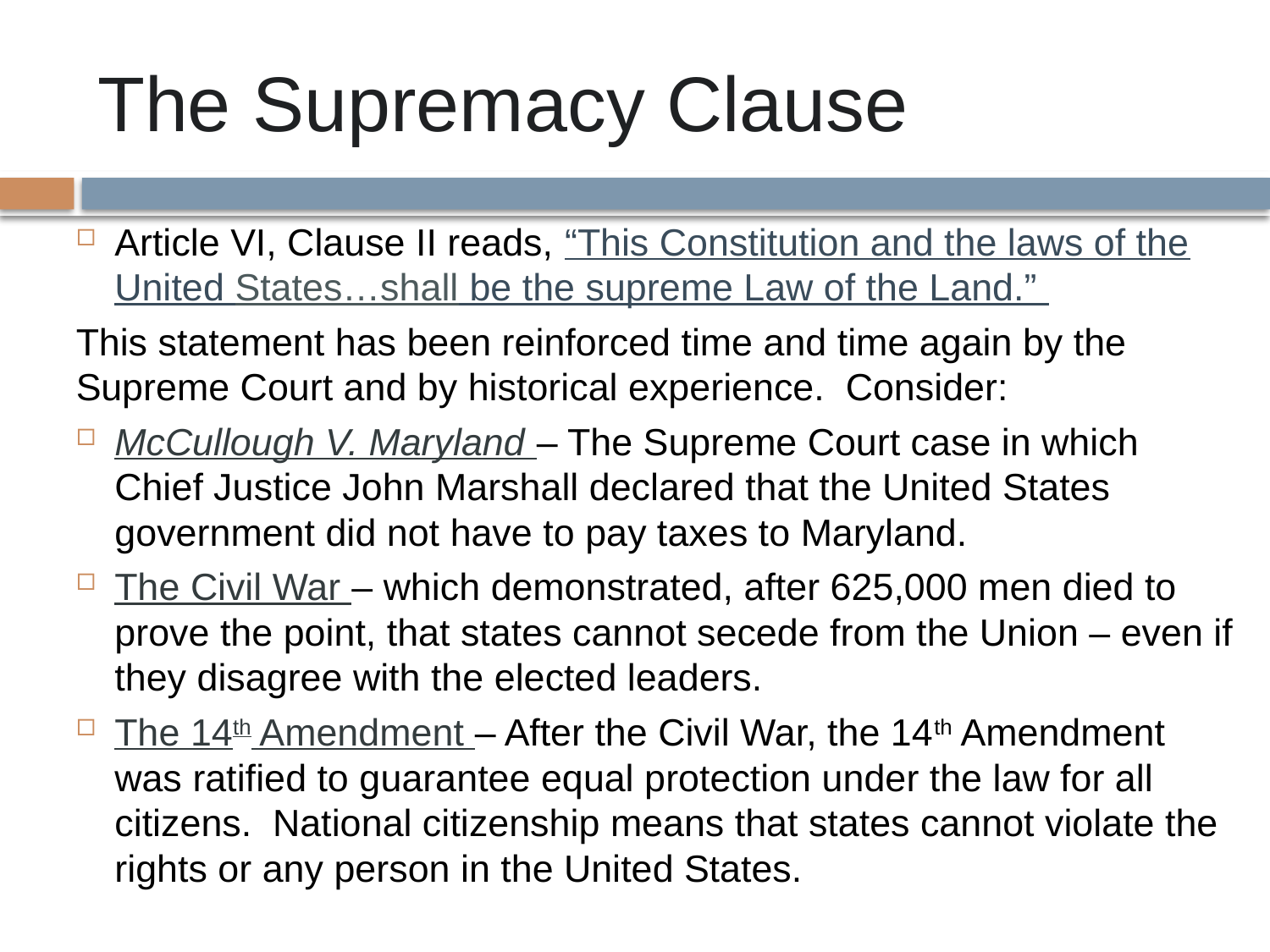

# The Supremacy Clause
Article VI, Clause II reads, “This Constitution and the laws of the United States…shall be the supreme Law of the Land.”
This statement has been reinforced time and time again by the Supreme Court and by historical experience.  Consider:
McCullough V. Maryland – The Supreme Court case in which Chief Justice John Marshall declared that the United States government did not have to pay taxes to Maryland.
The Civil War – which demonstrated, after 625,000 men died to prove the point, that states cannot secede from the Union – even if they disagree with the elected leaders.
The 14th Amendment – After the Civil War, the 14th Amendment was ratified to guarantee equal protection under the law for all citizens.  National citizenship means that states cannot violate the rights or any person in the United States.